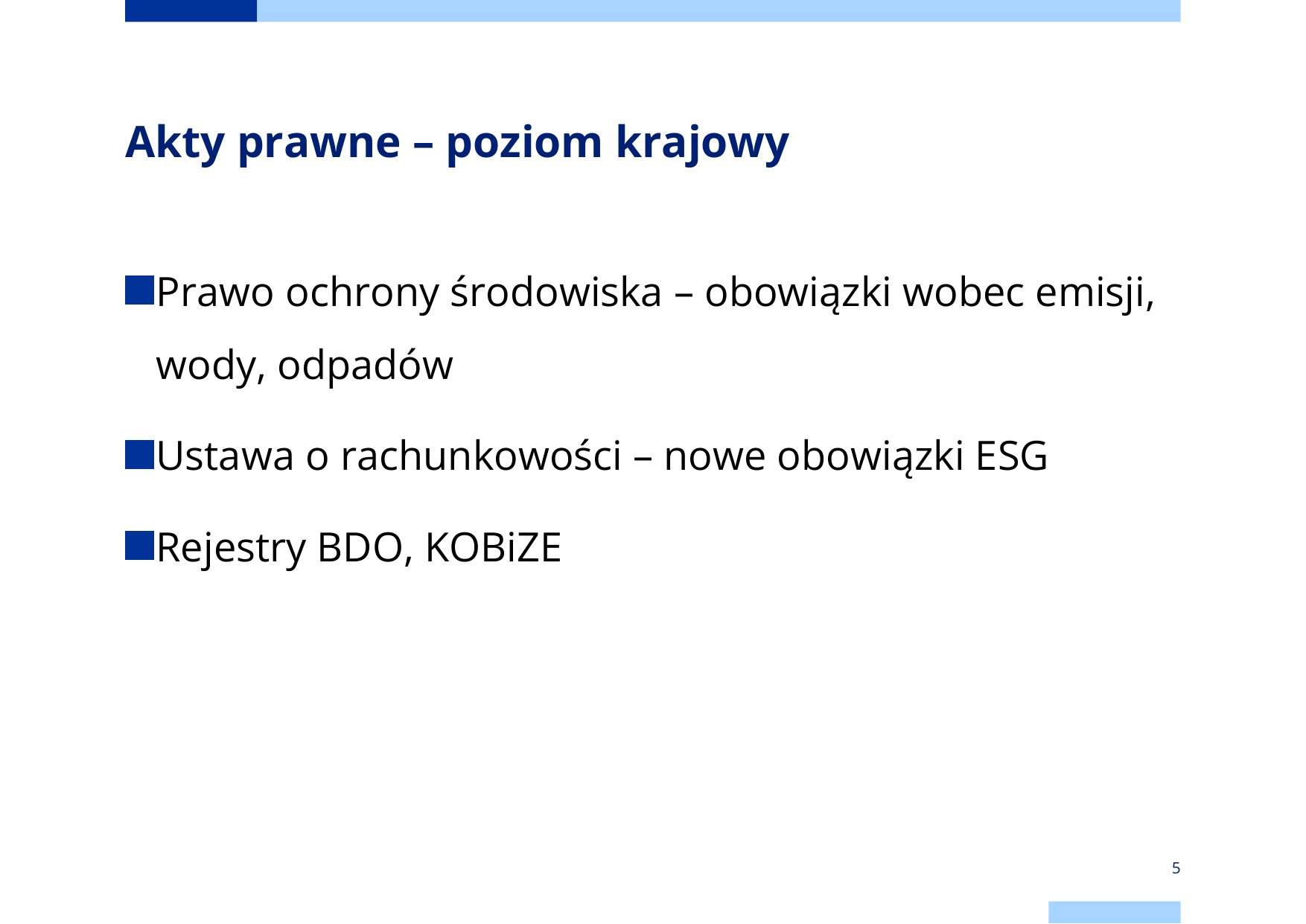

# Akty prawne – poziom krajowy
Prawo ochrony środowiska – obowiązki wobec emisji, wody, odpadów
Ustawa o rachunkowości – nowe obowiązki ESG
Rejestry BDO, KOBiZE
5